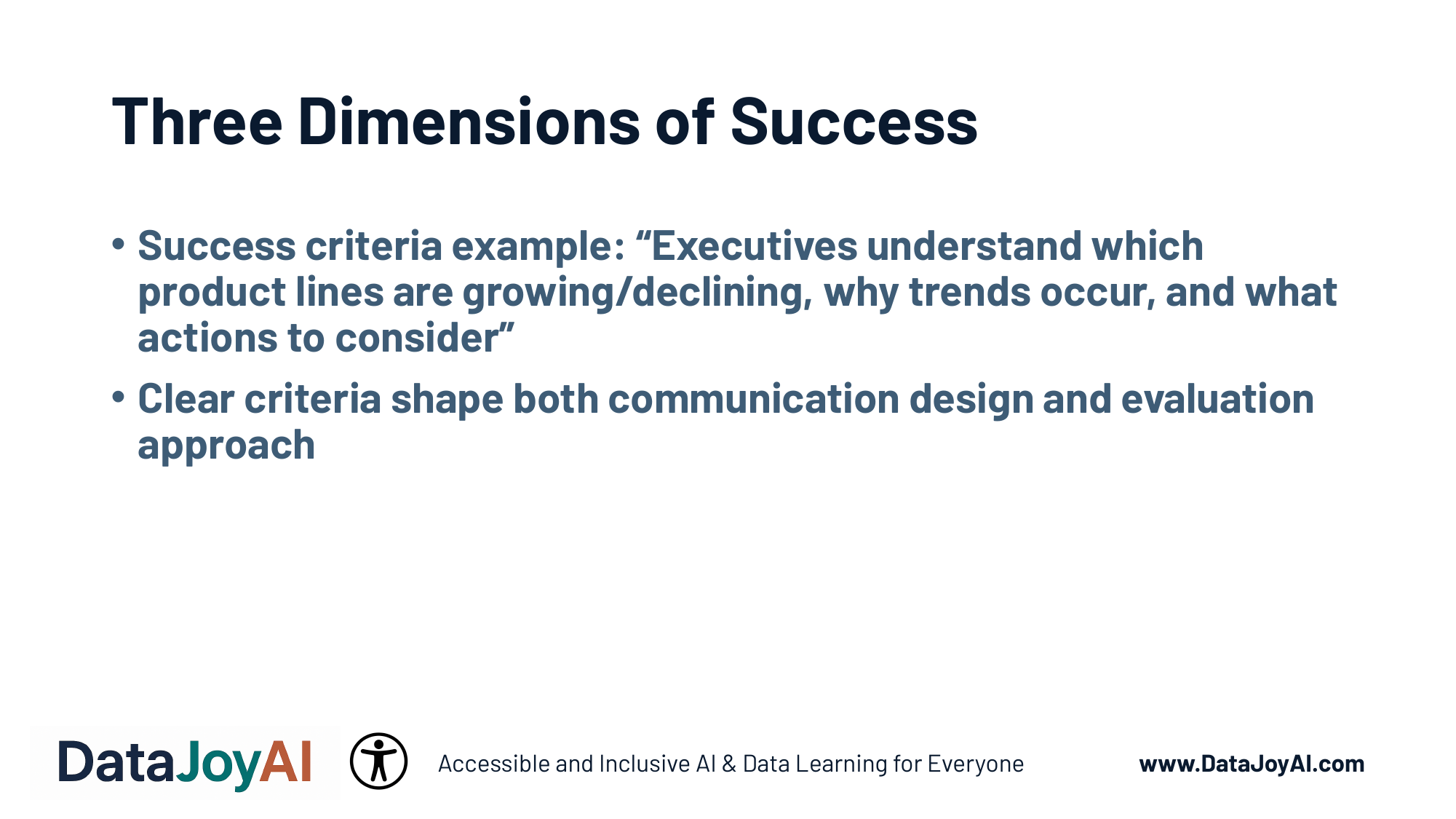

# Three Dimensions of Success
Success criteria example: “Executives understand which product lines are growing/declining, why trends occur, and what actions to consider”
Clear criteria shape both communication design and evaluation approach